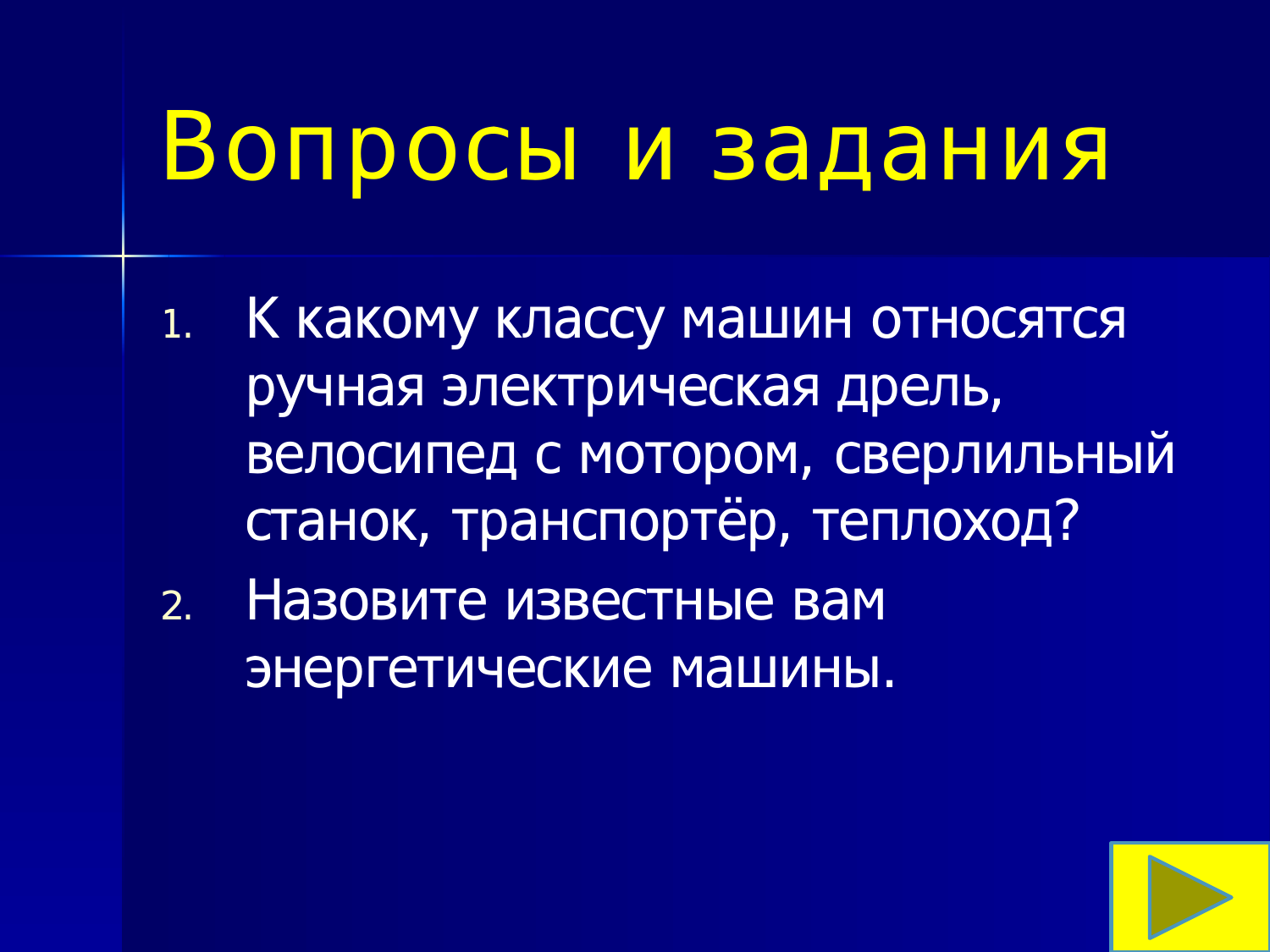

# Вопросы и задания
К какому классу машин относятся ручная электрическая дрель, велосипед с мотором, сверлильный станок, транспортёр, теплоход?
Назовите известные вам энергетические машины.